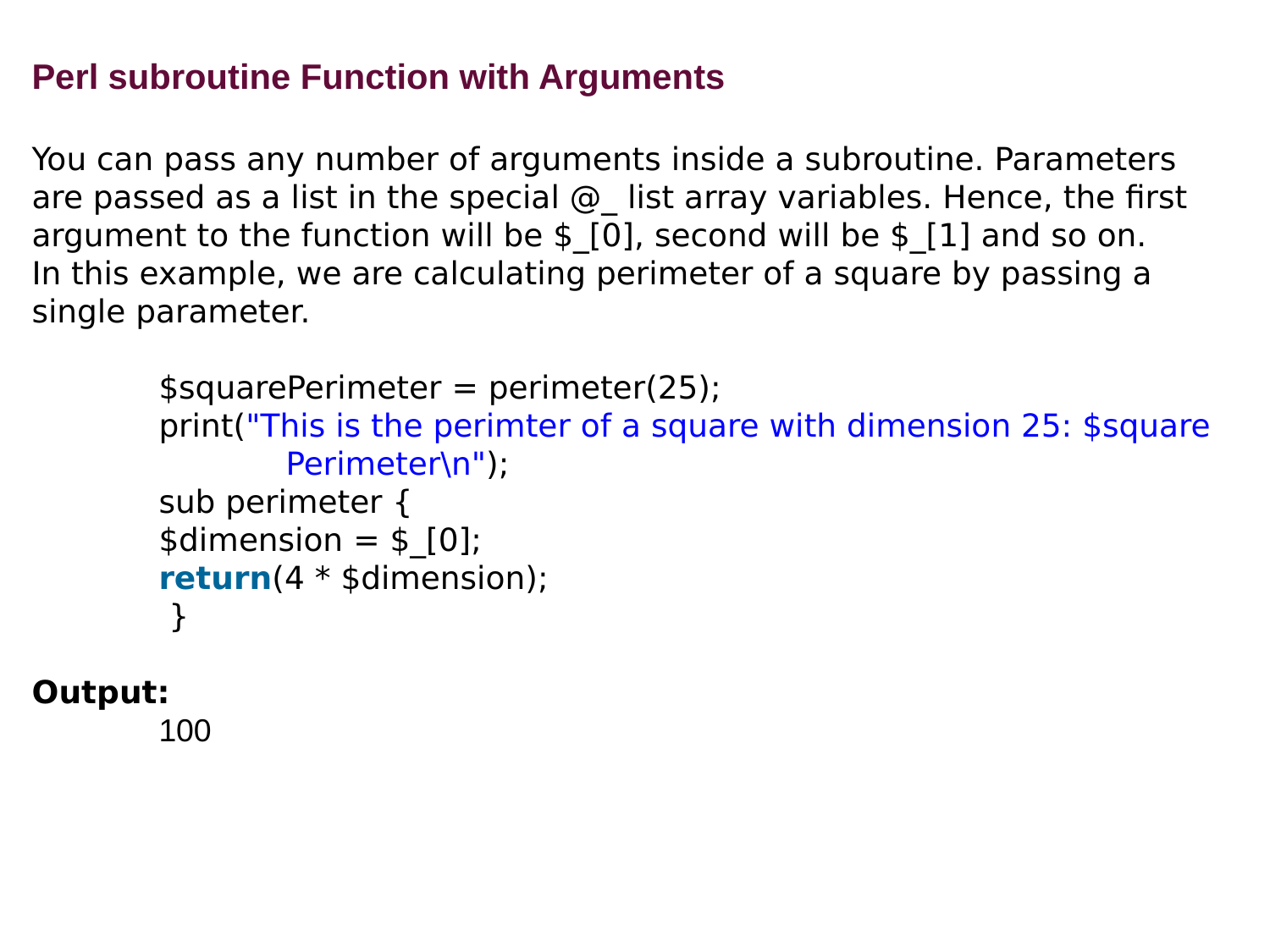

Perl subroutine Function with Arguments

You can pass any number of arguments inside a subroutine. Parameters are passed as a list in the special @_ list array variables. Hence, the first argument to the function will be $_[0], second will be $_[1] and so on.
In this example, we are calculating perimeter of a square by passing a single parameter.

	$squarePerimeter = perimeter(25);
	print("This is the perimter of a square with dimension 25: $square		Perimeter\n");
	sub perimeter {
	$dimension = $_[0];
	return(4 * $dimension);
	 }

Output:
	100